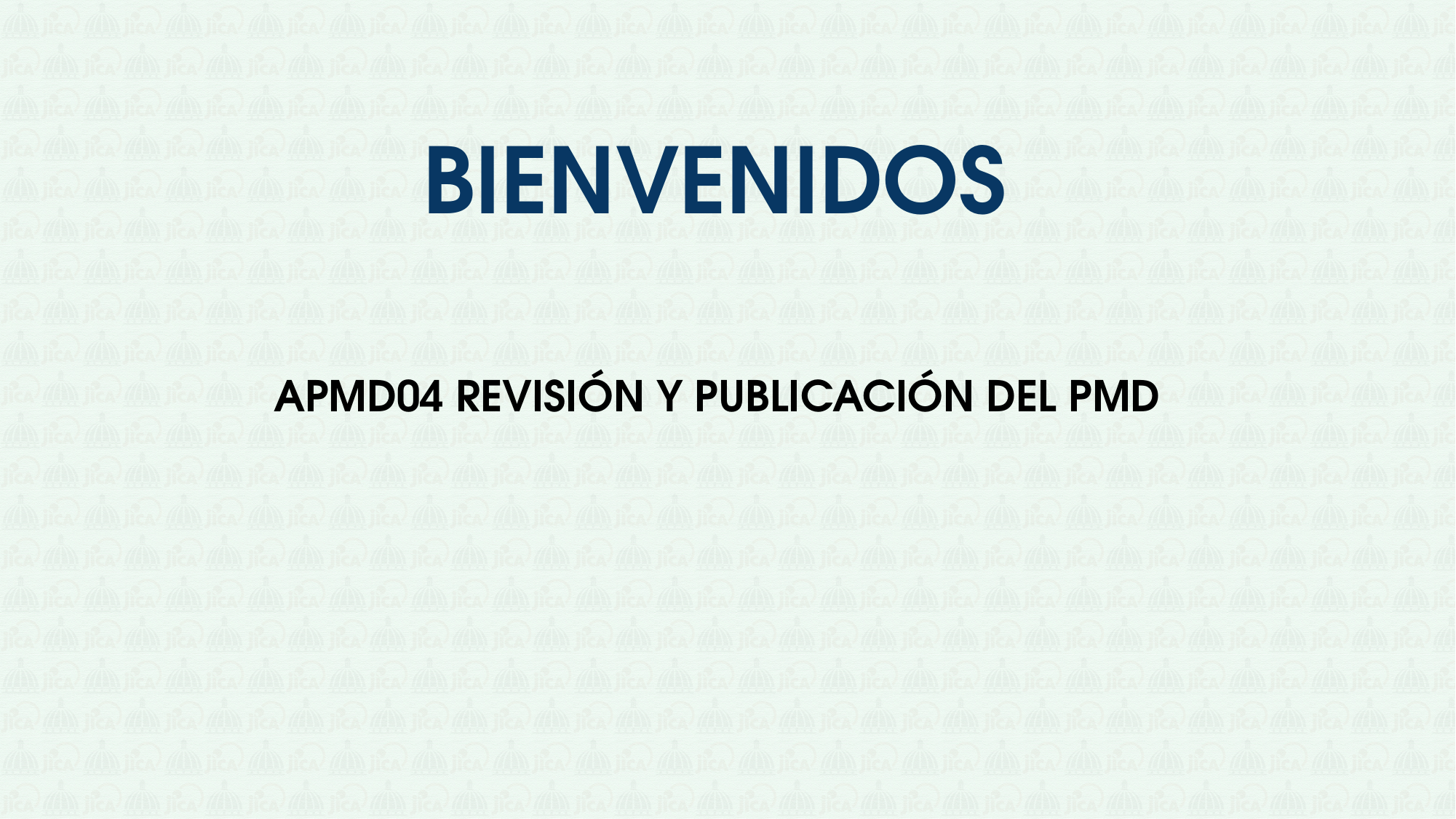

BIENVENIDOS
APMD04 REVISIÓN Y PUBLICACIÓN DEL PMD